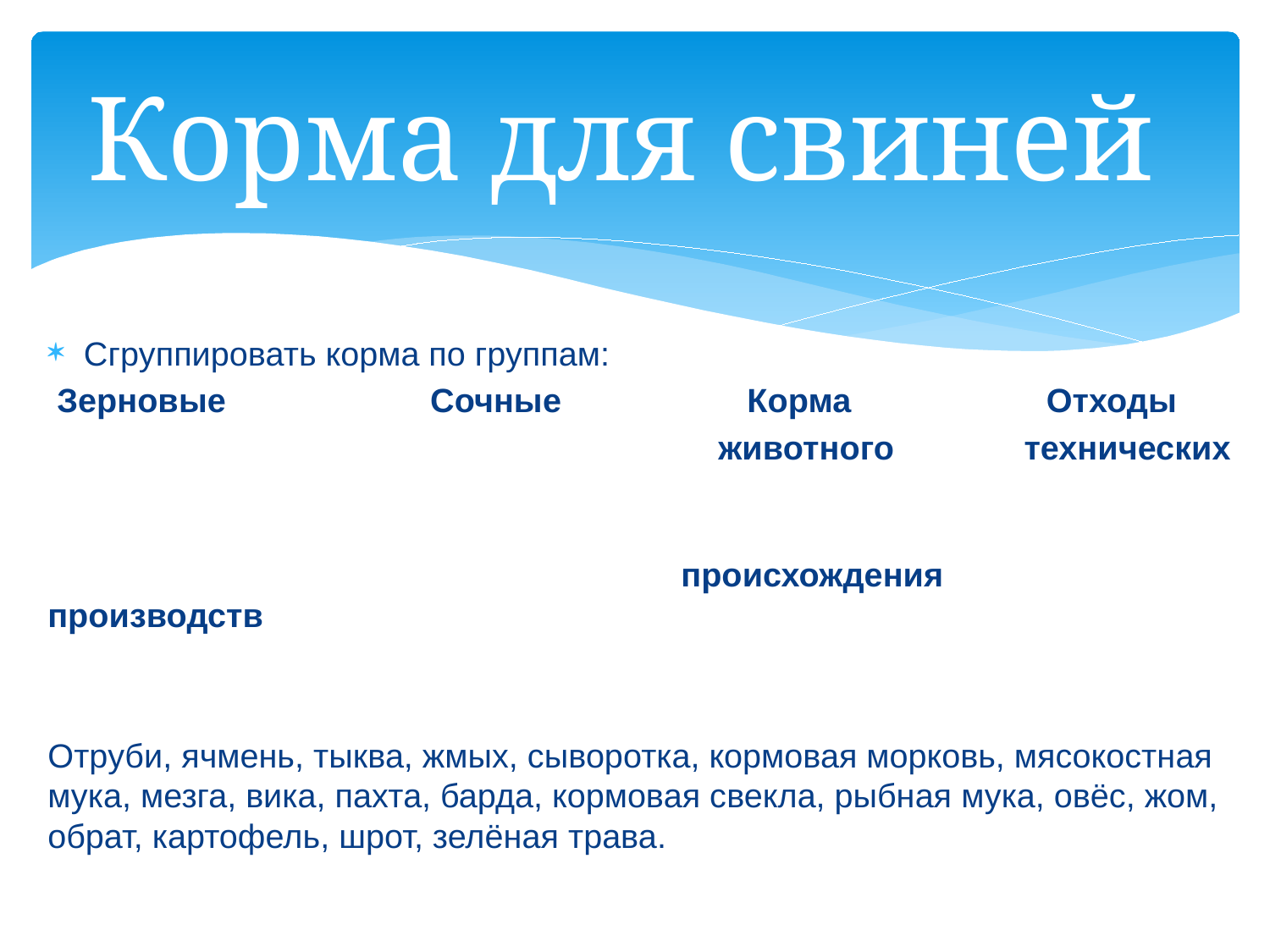

# Корма для свиней
Сгруппировать корма по группам:
 Зерновые                      Сочные                    Корма                     Отходы
                                                                        животного              технических
                                                                    происхождения        производств

Отруби, ячмень, тыква, жмых, сыворотка, кормовая морковь, мясокостная мука, мезга, вика, пахта, барда, кормовая свекла, рыбная мука, овёс, жом, обрат, картофель, шрот, зелёная трава.